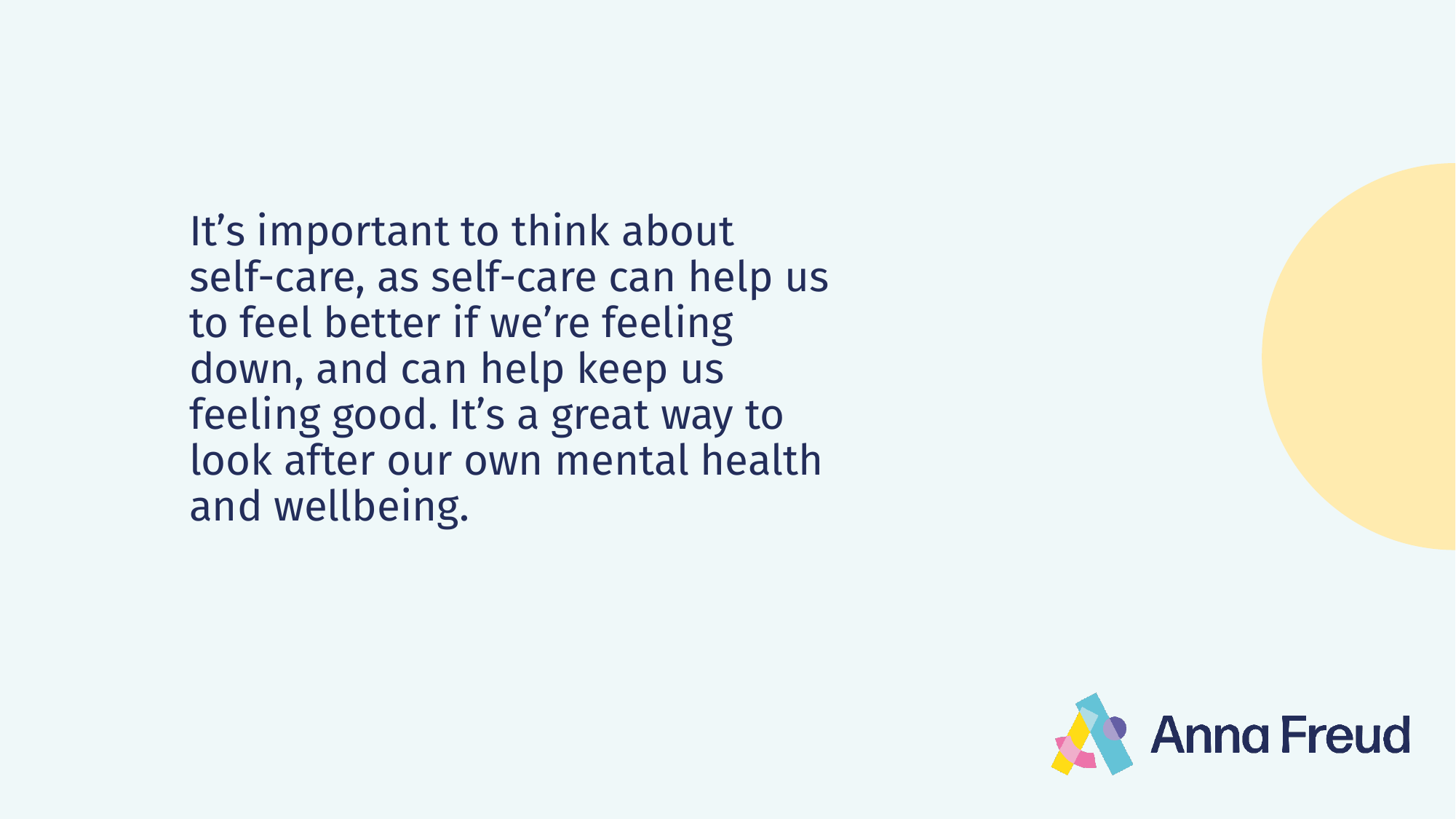

# It’s important to think about self-care, as self-care can help us to feel better if we’re feeling down, and can help keep us feeling good. It’s a great way to look after our own mental health and wellbeing.